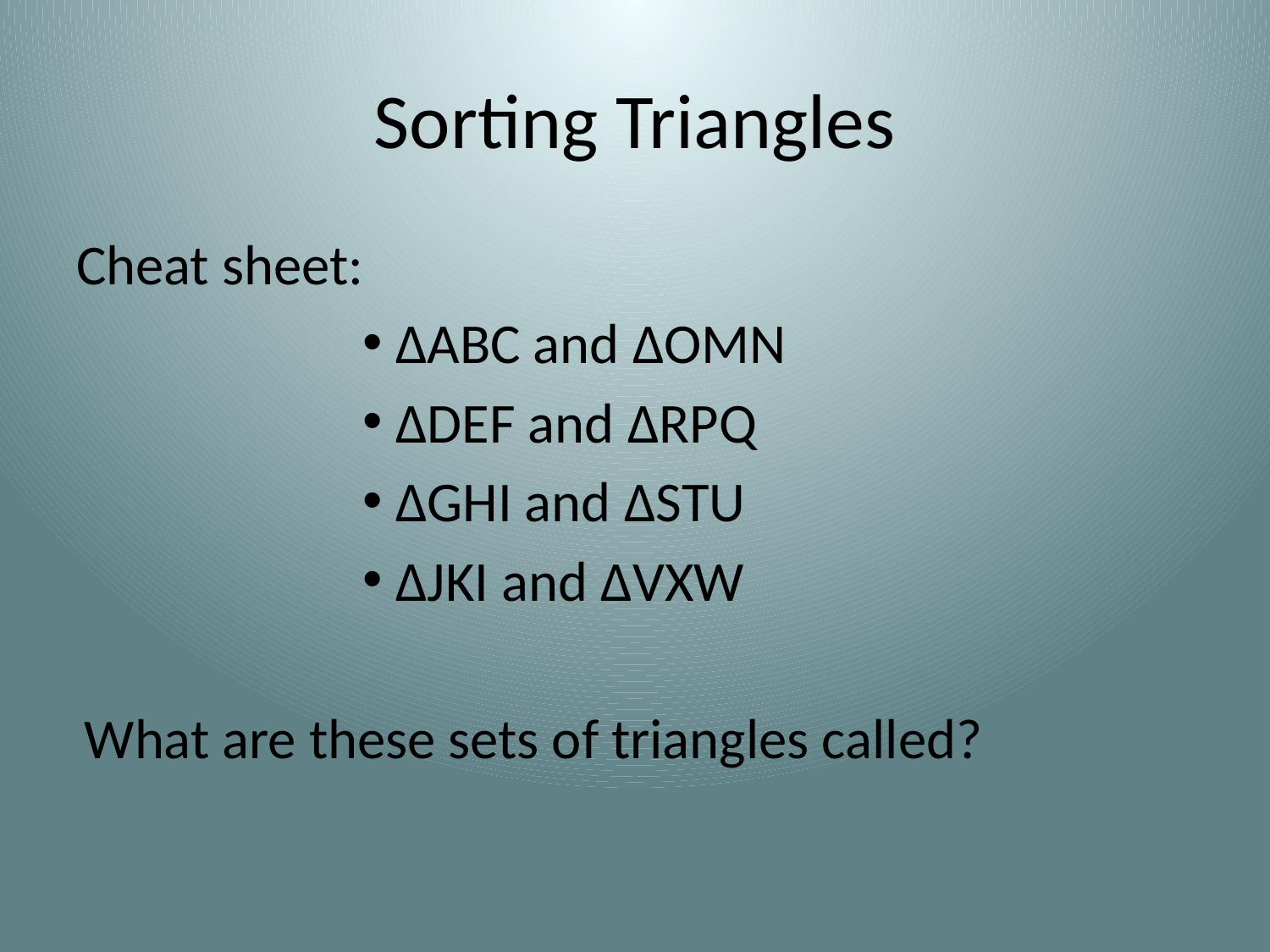

# Sorting Triangles
Cheat sheet:
 ΔABC and ΔOMN
 ΔDEF and ΔRPQ
 ΔGHI and ΔSTU
 ΔJKI and ΔVXW

What are these sets of triangles called?